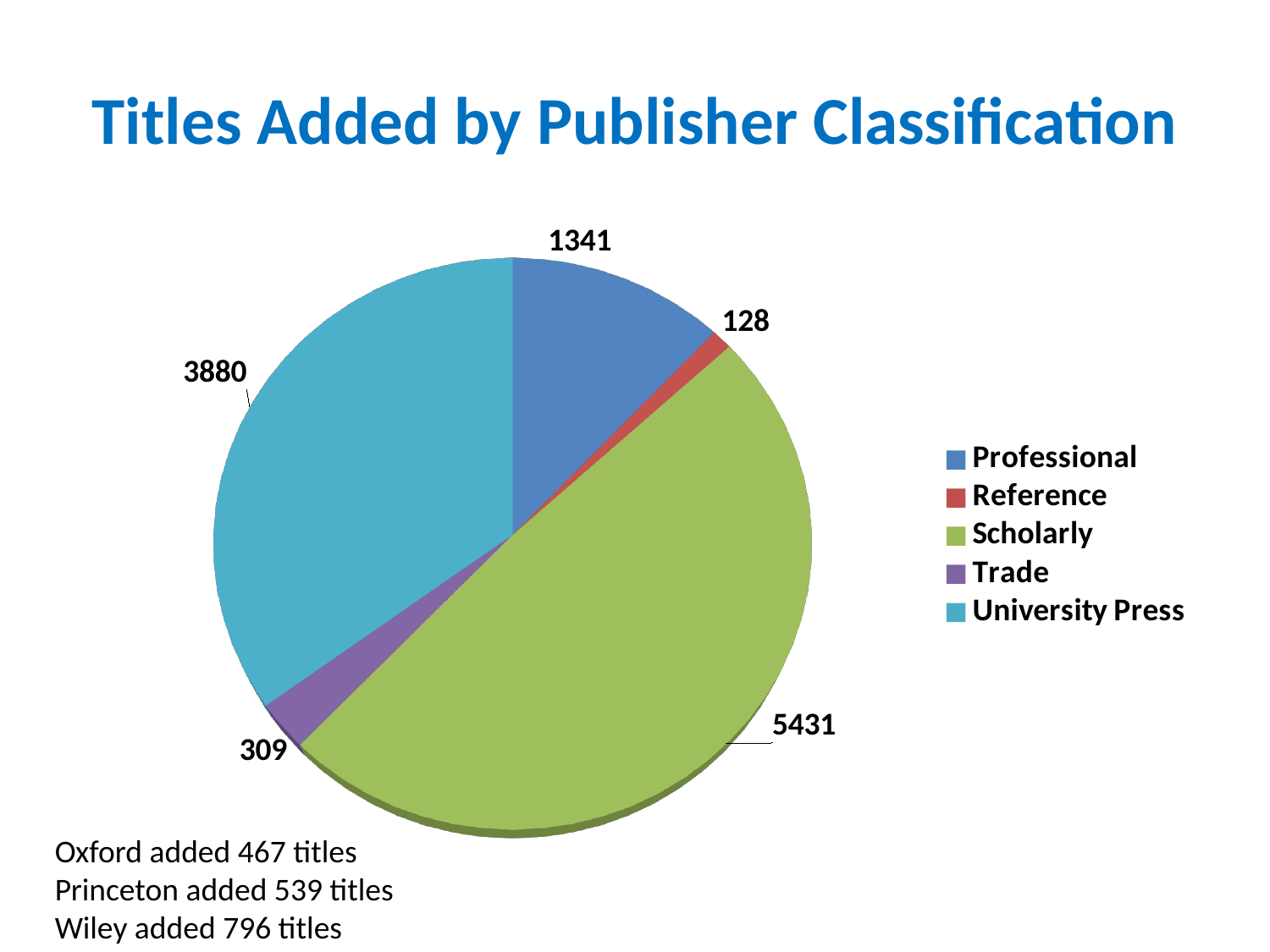

# Titles Added by Publisher Classification

[unsupported chart]

Oxford added 467 titles
Princeton added 539 titles
Wiley added 796 titles